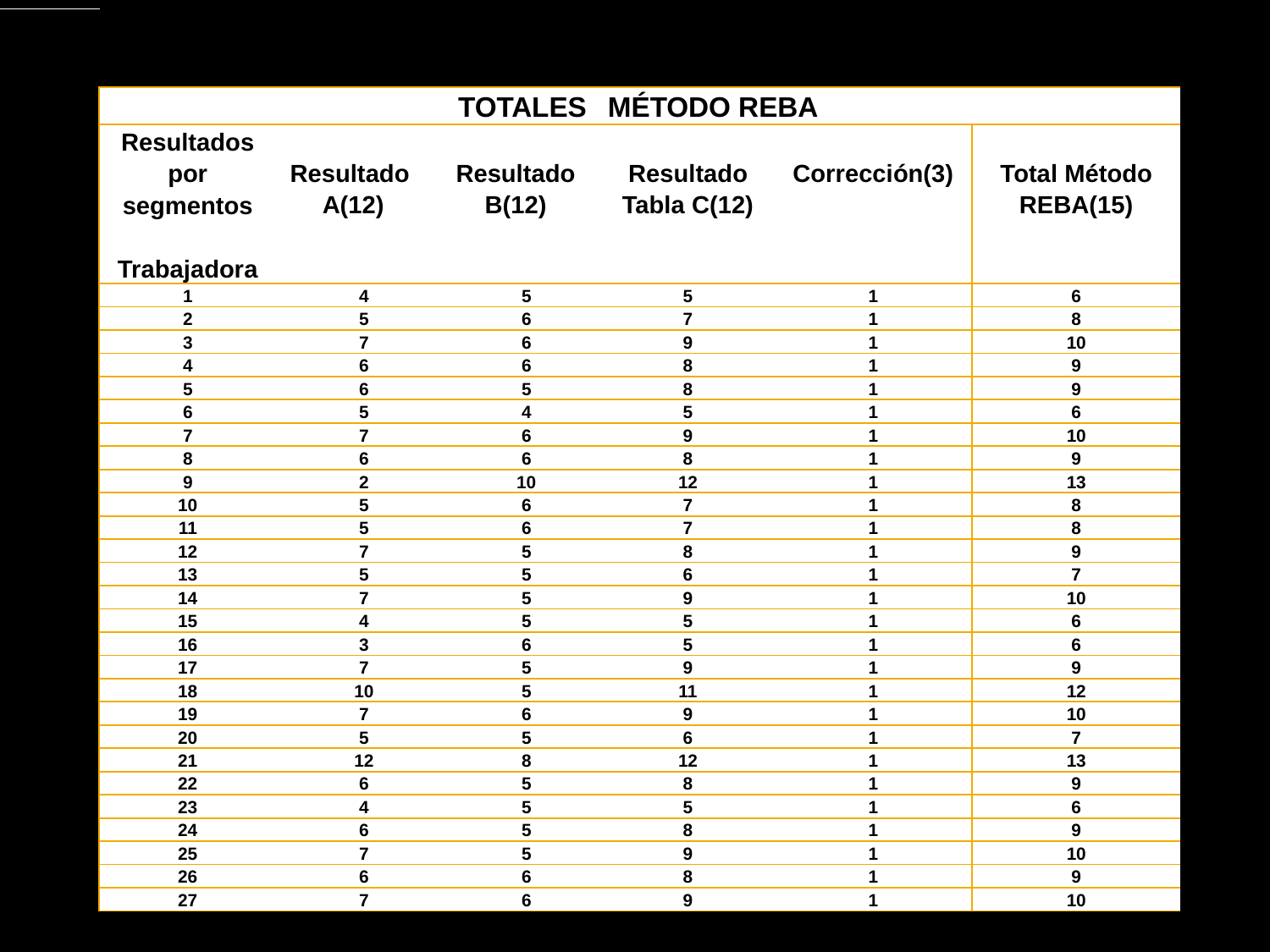

|  |  |  | TOTALES | MÉTODO REBA |  |  |
| --- | --- | --- | --- | --- | --- | --- |
| Resultados por segmentos Trabajadora | Resultado A(12) | Resultado B(12) |  | Resultado Tabla C(12) | Corrección(3) | Total Método REBA(15) |
| 1 | 4 |  | 5 | 5 | 1 | 6 |
| 2 | 5 |  | 6 | 7 | 1 | 8 |
| 3 | 7 |  | 6 | 9 | 1 | 10 |
| 4 | 6 |  | 6 | 8 | 1 | 9 |
| 5 | 6 |  | 5 | 8 | 1 | 9 |
| 6 | 5 |  | 4 | 5 | 1 | 6 |
| 7 | 7 |  | 6 | 9 | 1 | 10 |
| 8 | 6 |  | 6 | 8 | 1 | 9 |
| 9 | 2 |  | 10 | 12 | 1 | 13 |
| 10 | 5 |  | 6 | 7 | 1 | 8 |
| 11 | 5 |  | 6 | 7 | 1 | 8 |
| 12 | 7 |  | 5 | 8 | 1 | 9 |
| 13 | 5 |  | 5 | 6 | 1 | 7 |
| 14 | 7 |  | 5 | 9 | 1 | 10 |
| 15 | 4 |  | 5 | 5 | 1 | 6 |
| 16 | 3 |  | 6 | 5 | 1 | 6 |
| 17 | 7 |  | 5 | 9 | 1 | 9 |
| 18 | 10 |  | 5 | 11 | 1 | 12 |
| 19 | 7 |  | 6 | 9 | 1 | 10 |
| 20 | 5 |  | 5 | 6 | 1 | 7 |
| 21 | 12 |  | 8 | 12 | 1 | 13 |
| 22 | 6 |  | 5 | 8 | 1 | 9 |
| 23 | 4 |  | 5 | 5 | 1 | 6 |
| 24 | 6 |  | 5 | 8 | 1 | 9 |
| 25 | 7 |  | 5 | 9 | 1 | 10 |
| 26 | 6 |  | 6 | 8 | 1 | 9 |
| 27 | 7 |  | 6 | 9 | 1 | 10 |